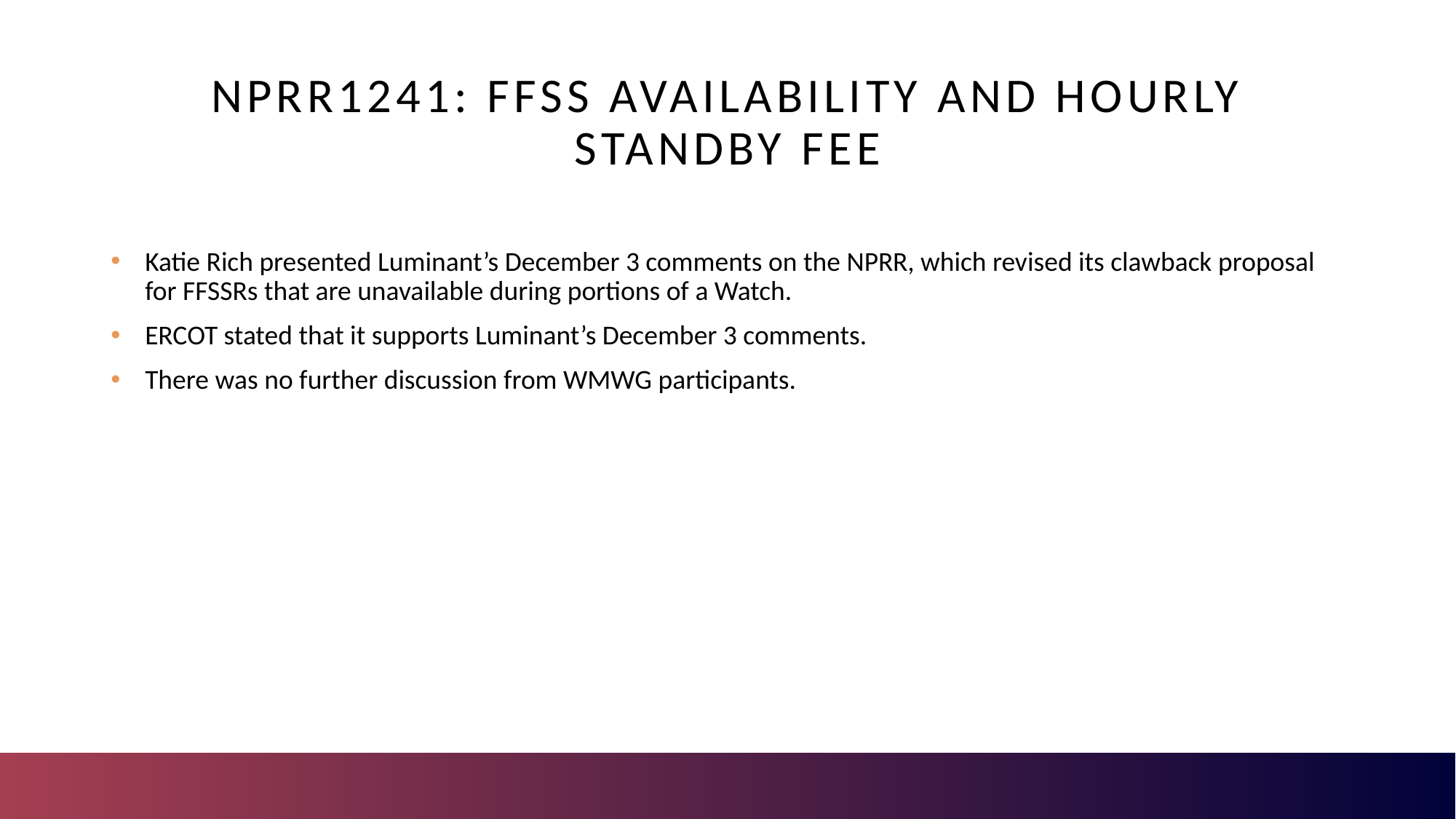

# NPRR1241: FFSS Availability and hourly standby fee
Katie Rich presented Luminant’s December 3 comments on the NPRR, which revised its clawback proposal for FFSSRs that are unavailable during portions of a Watch.
ERCOT stated that it supports Luminant’s December 3 comments.
There was no further discussion from WMWG participants.